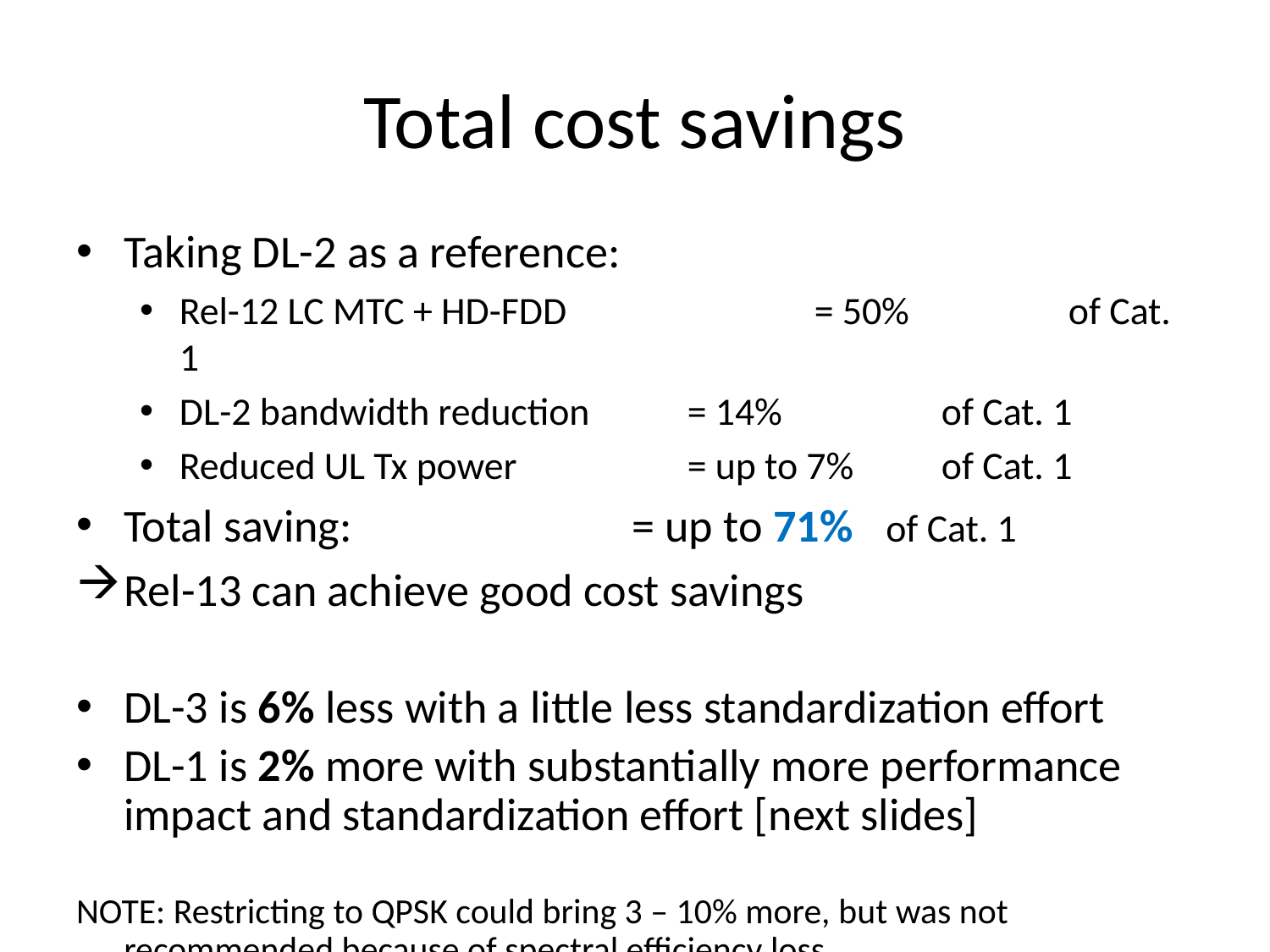

# Total cost savings
Taking DL-2 as a reference:
Rel-12 LC MTC + HD-FDD		= 50% 		of Cat. 1
DL-2 bandwidth reduction	= 14%		of Cat. 1
Reduced UL Tx power		= up to 7% 	of Cat. 1
Total saving:			= up to 71% 	of Cat. 1
Rel-13 can achieve good cost savings

DL-3 is 6% less with a little less standardization effort
DL-1 is 2% more with substantially more performance impact and standardization effort [next slides]

NOTE: Restricting to QPSK could bring 3 – 10% more, but was not recommended because of spectral efficiency loss.